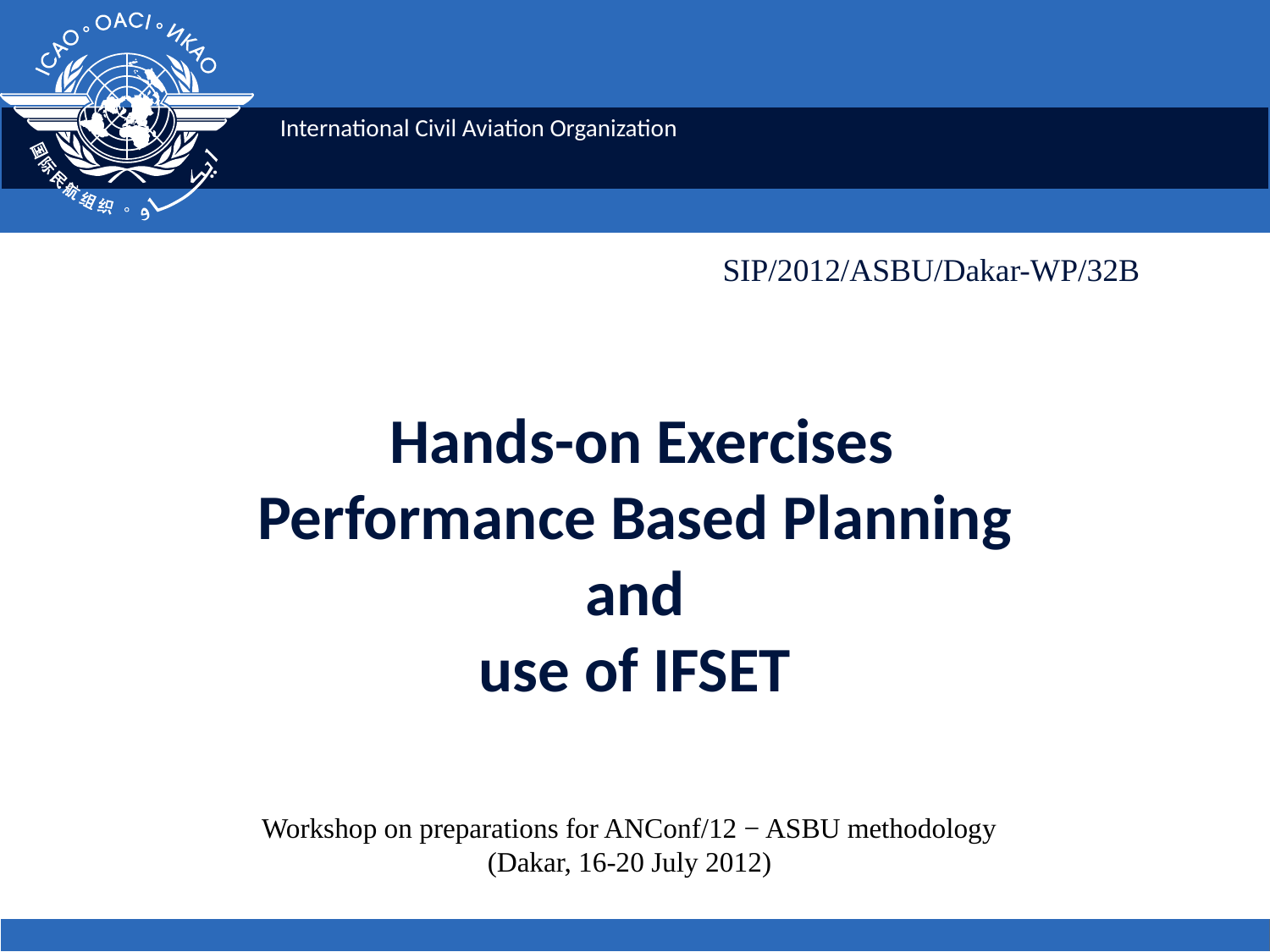

SIP/2012/ASBU/Dakar-WP/32B
# Hands-on Exercises Performance Based Planning and use of IFSET
Workshop on preparations for ANConf/12 − ASBU methodology
(Dakar, 16-20 July 2012)